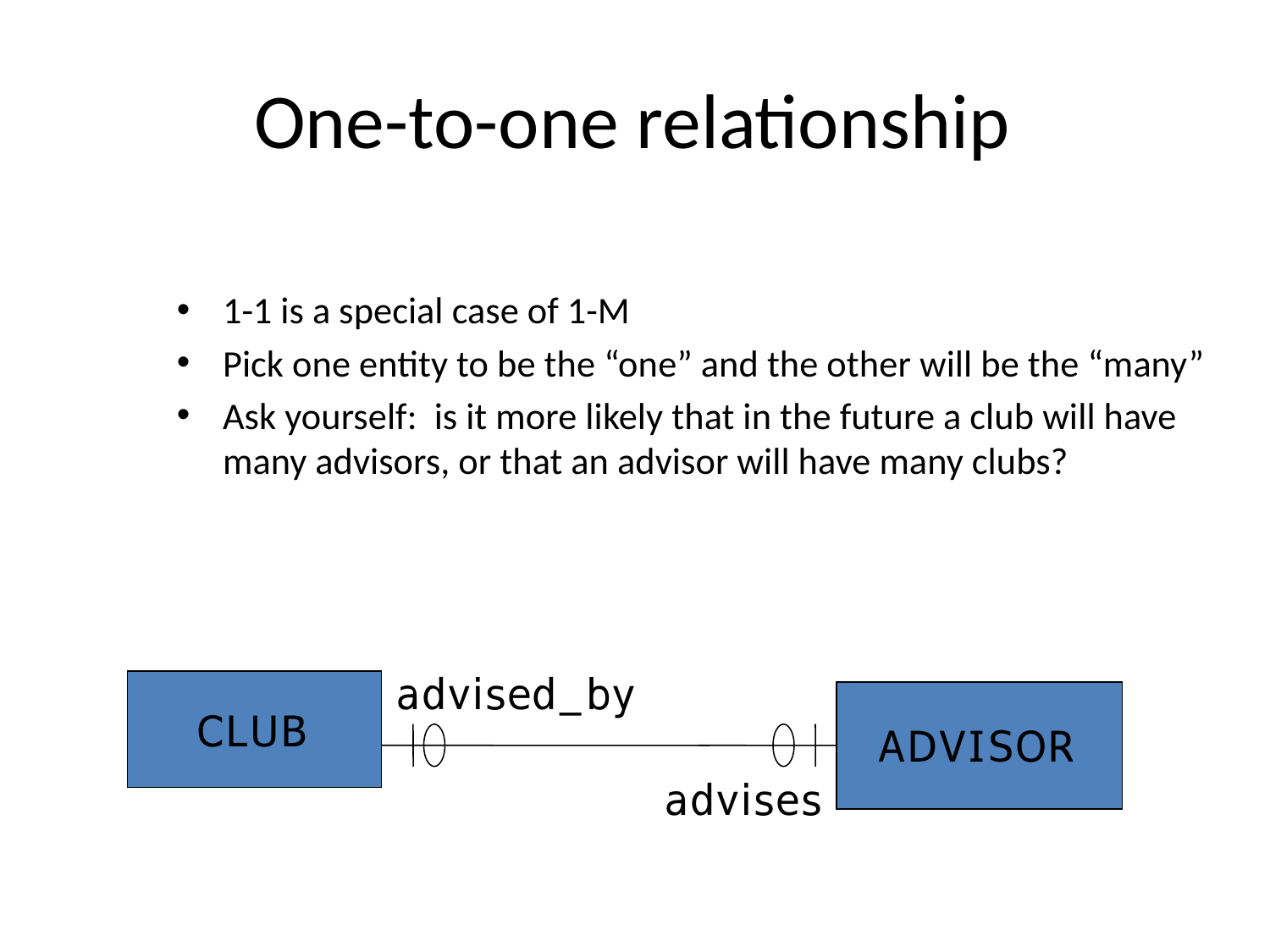

# One-to-one relationship
1-1 is a special case of 1-M
Pick one entity to be the “one” and the other will be the “many”
Ask yourself:  is it more likely that in the future a club will have many advisors, or that an advisor will have many clubs?
 advised_by
CLUB
ADVISOR

advises